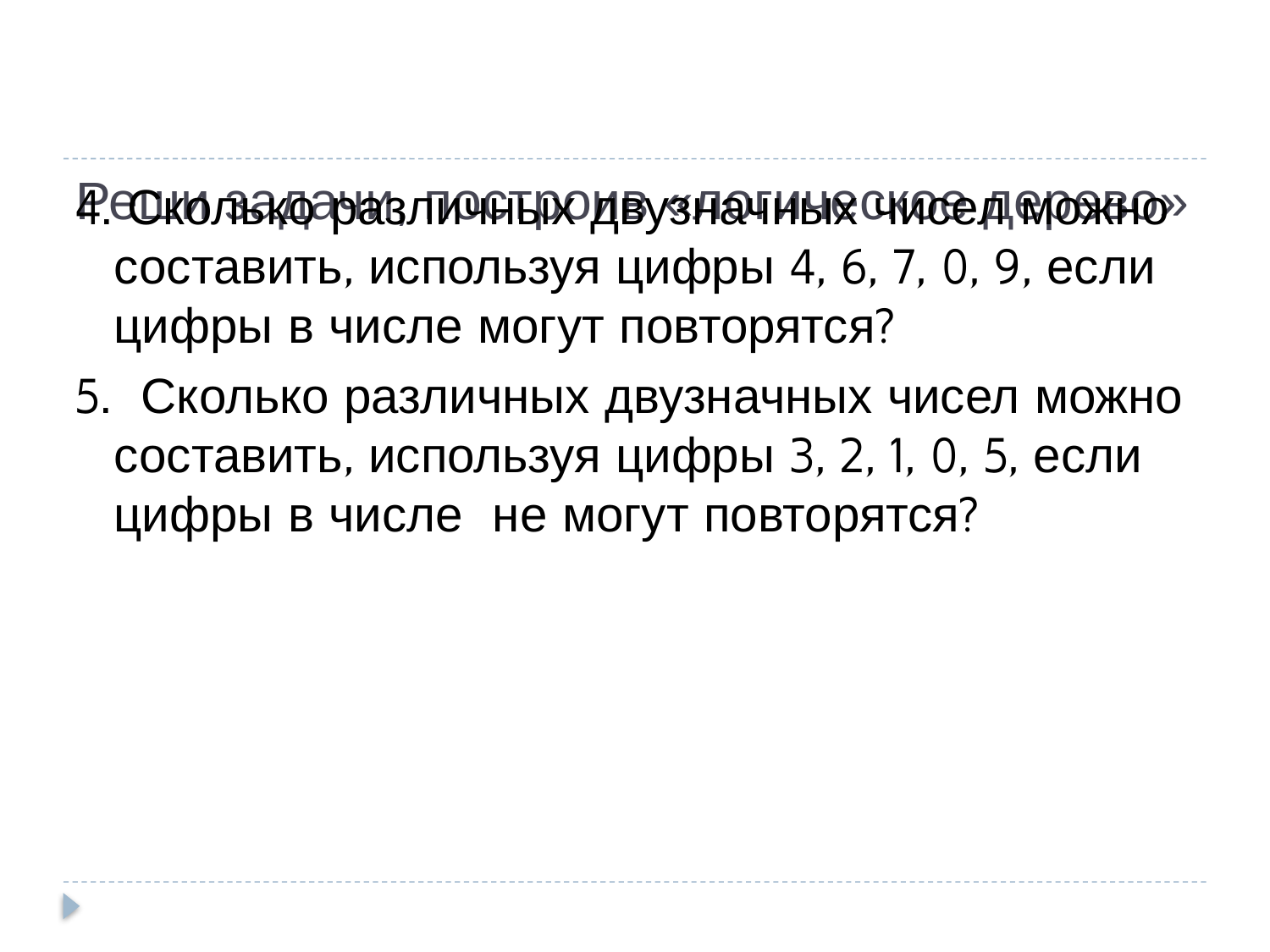

# Реши задачи, построив «логическое дерево»
4. Сколько различных двузначных чисел можно составить, используя цифры 4, 6, 7, 0, 9, если цифры в числе могут повторятся?
5.  Сколько различных двузначных чисел можно составить, используя цифры 3, 2, 1, 0, 5, если цифры в числе  не могут повторятся?